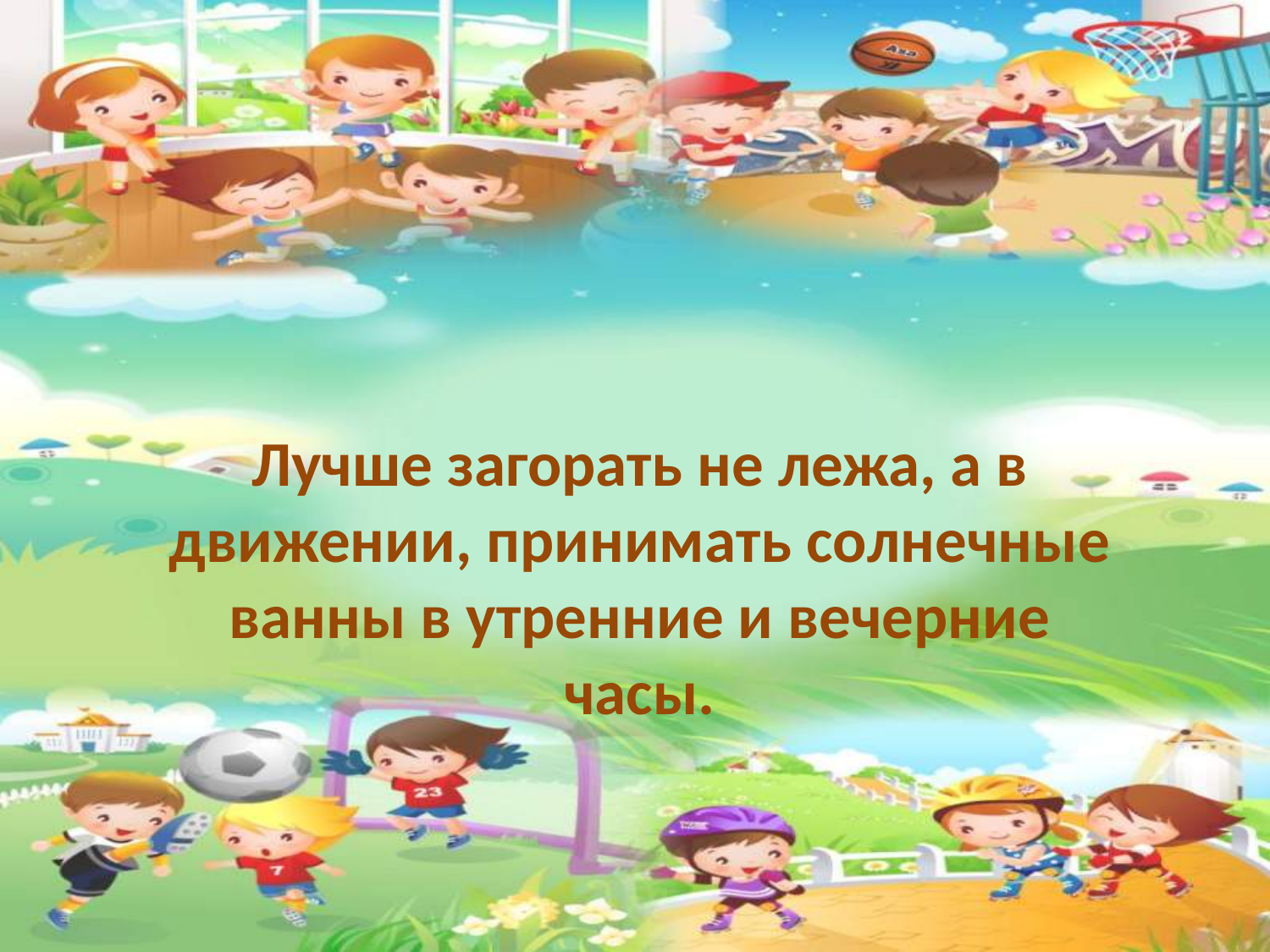

Лучше загорать не лежа, а в движении, принимать солнечные ванны в утренние и вечерние часы.